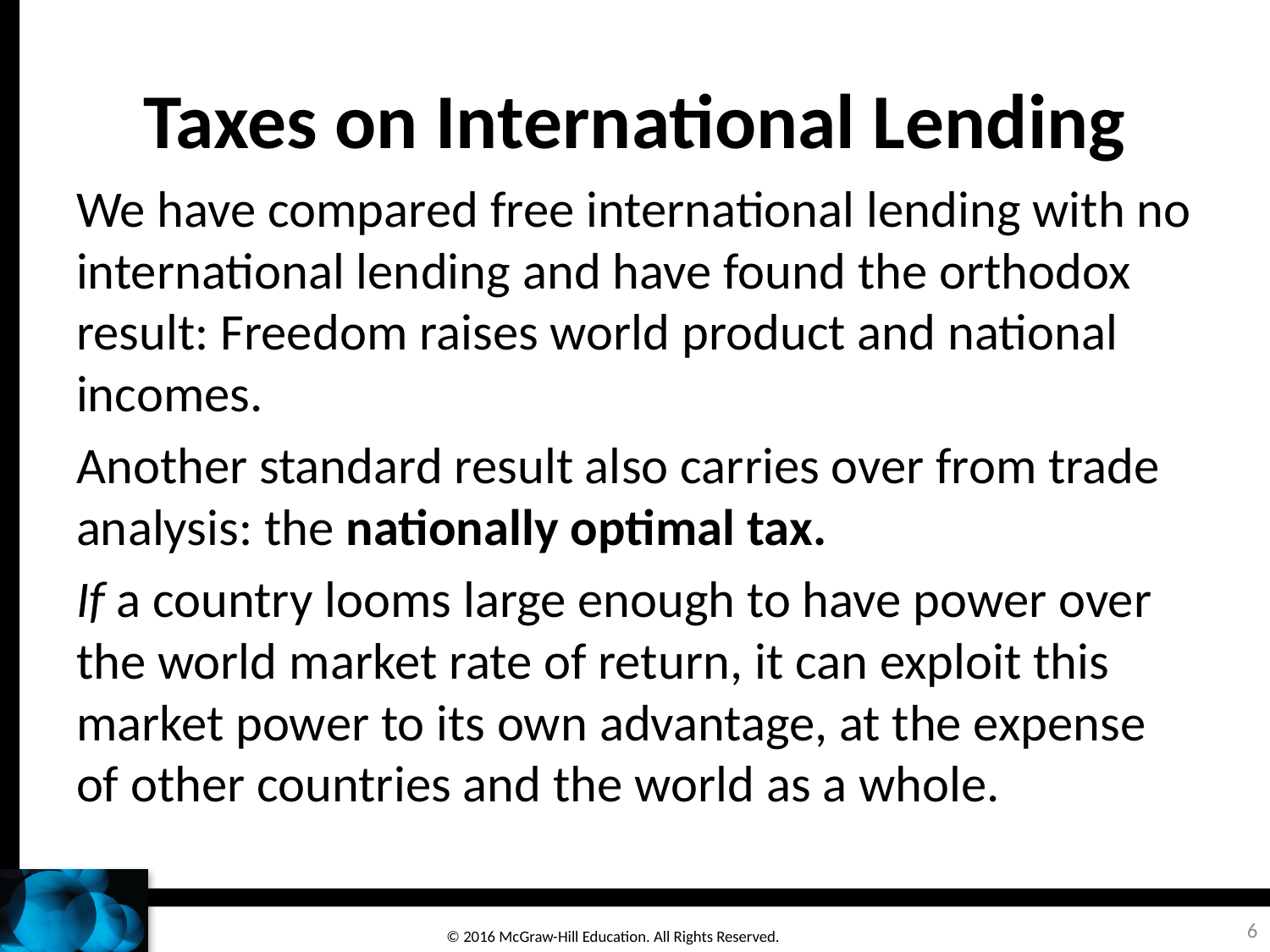

# Taxes on International Lending
We have compared free international lending with no international lending and have found the orthodox result: Freedom raises world product and national incomes.
Another standard result also carries over from trade analysis: the nationally optimal tax.
If a country looms large enough to have power over the world market rate of return, it can exploit this market power to its own advantage, at the expense of other countries and the world as a whole.
6
© 2016 McGraw-Hill Education. All Rights Reserved.